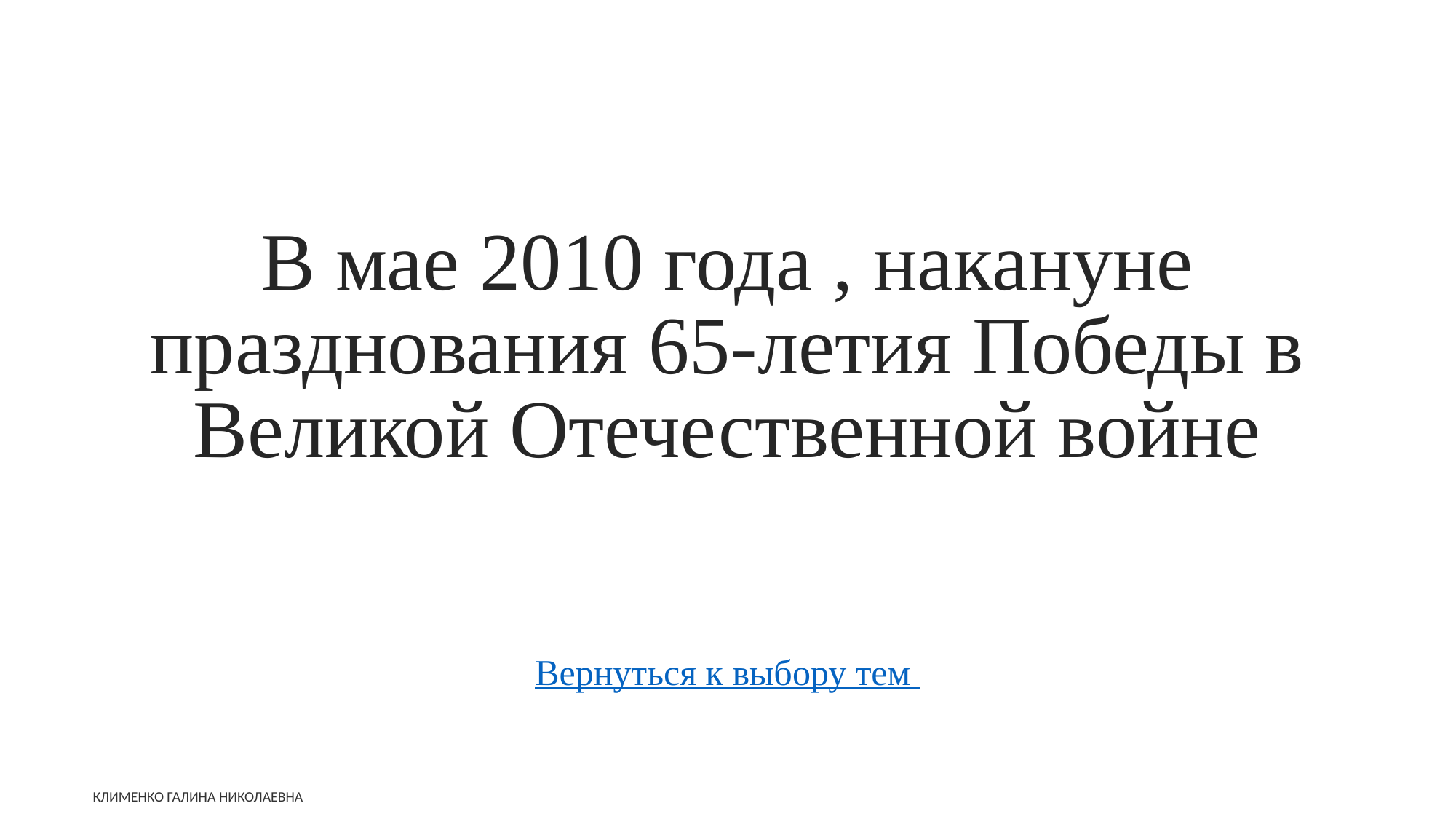

В мае 2010 года , накануне празднования 65-летия Победы в Великой Отечественной войне
Вернуться к выбору тем
Клименко Галина Николаевна